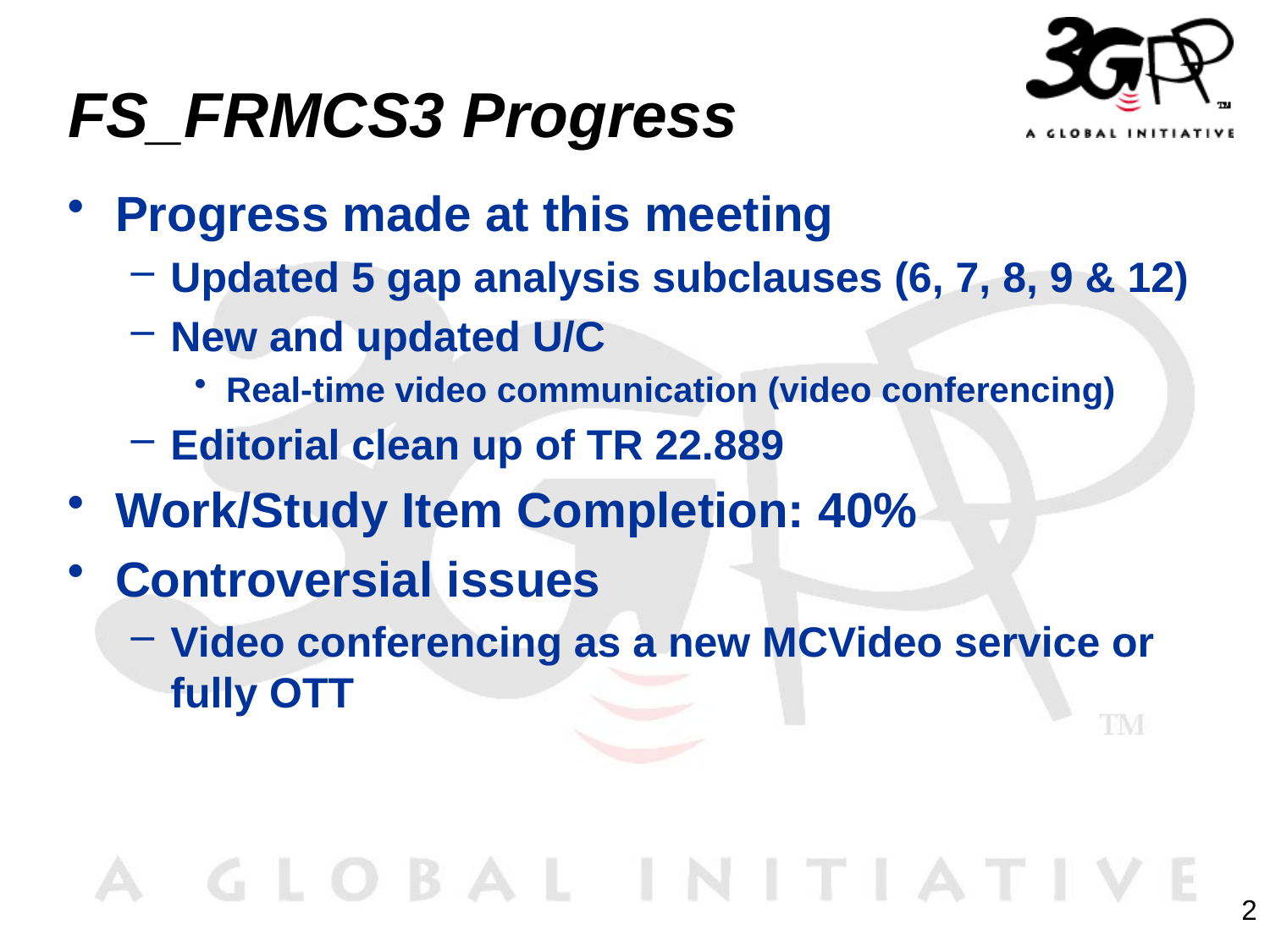

# FS_FRMCS3 Progress
Progress made at this meeting
Updated 5 gap analysis subclauses (6, 7, 8, 9 & 12)
New and updated U/C
Real-time video communication (video conferencing)
Editorial clean up of TR 22.889
Work/Study Item Completion: 40%
Controversial issues
Video conferencing as a new MCVideo service or fully OTT
2